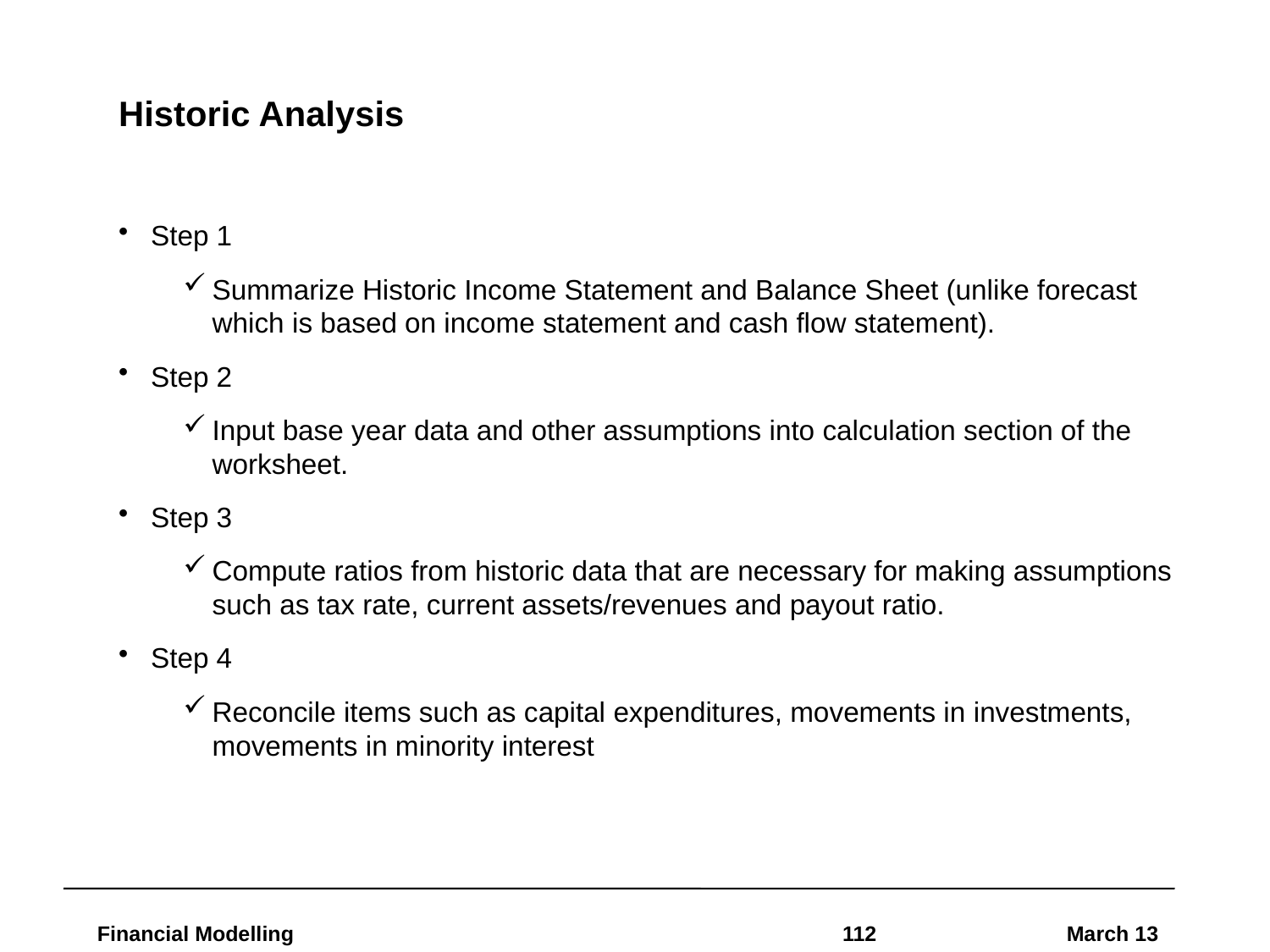

# Historic Analysis
Step 1
Summarize Historic Income Statement and Balance Sheet (unlike forecast which is based on income statement and cash flow statement).
Step 2
Input base year data and other assumptions into calculation section of the worksheet.
Step 3
Compute ratios from historic data that are necessary for making assumptions such as tax rate, current assets/revenues and payout ratio.
Step 4
Reconcile items such as capital expenditures, movements in investments, movements in minority interest